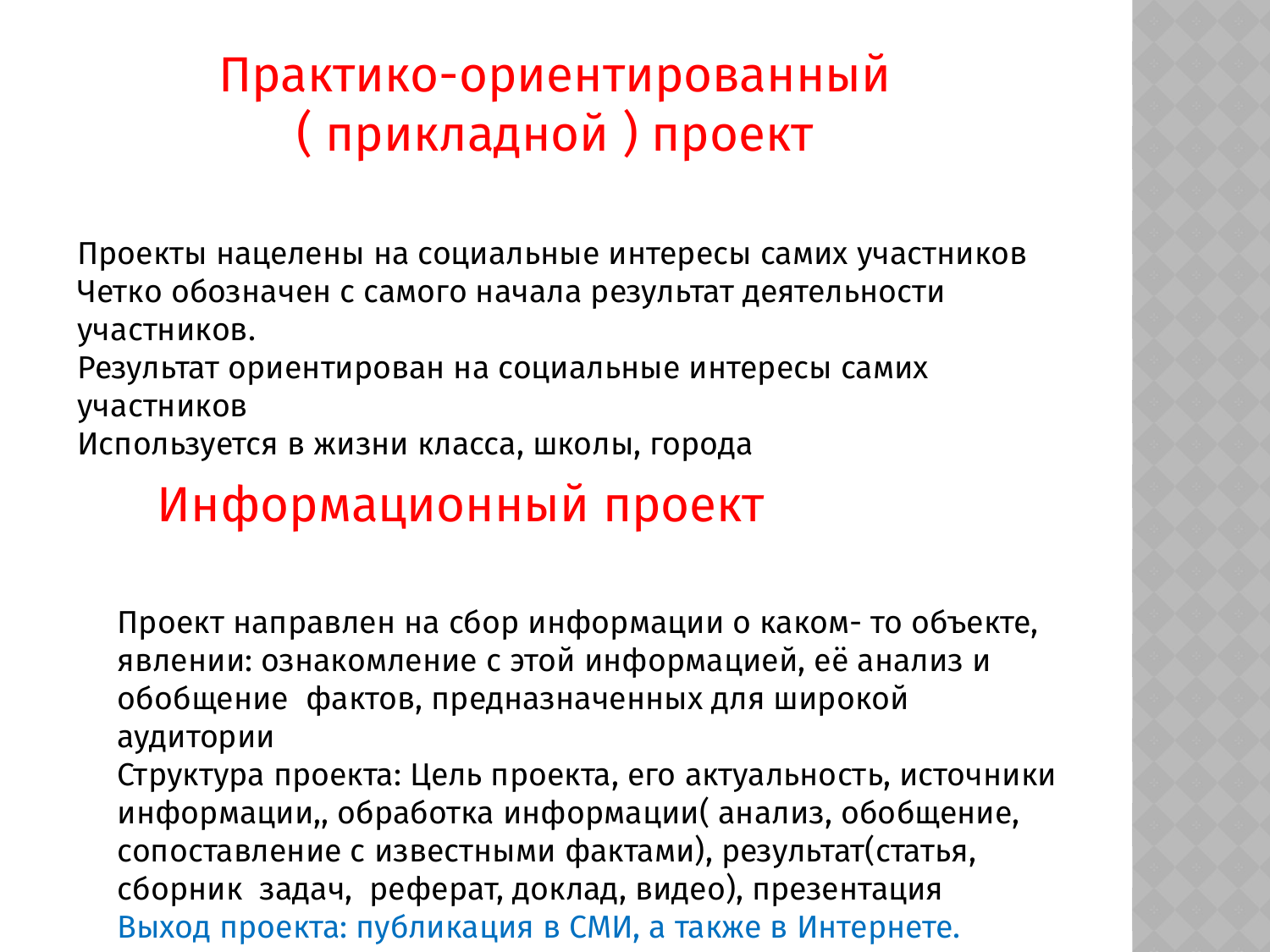

Практико-ориентированный ( прикладной ) проект
Проекты нацелены на социальные интересы самих участников
Четко обозначен с самого начала результат деятельности участников.
Результат ориентирован на социальные интересы самих участников
Используется в жизни класса, школы, города
Информационный проект
Проект направлен на сбор информации о каком- то объекте, явлении: ознакомление с этой информацией, её анализ и обобщение  фактов, предназначенных для широкой аудитории
Структура проекта: Цель проекта, его актуальность, источники информации,, обработка информации( анализ, обобщение, сопоставление с известными фактами), результат(статья, сборник  задач,  реферат, доклад, видео), презентация
Выход проекта: публикация в СМИ, а также в Интернете.